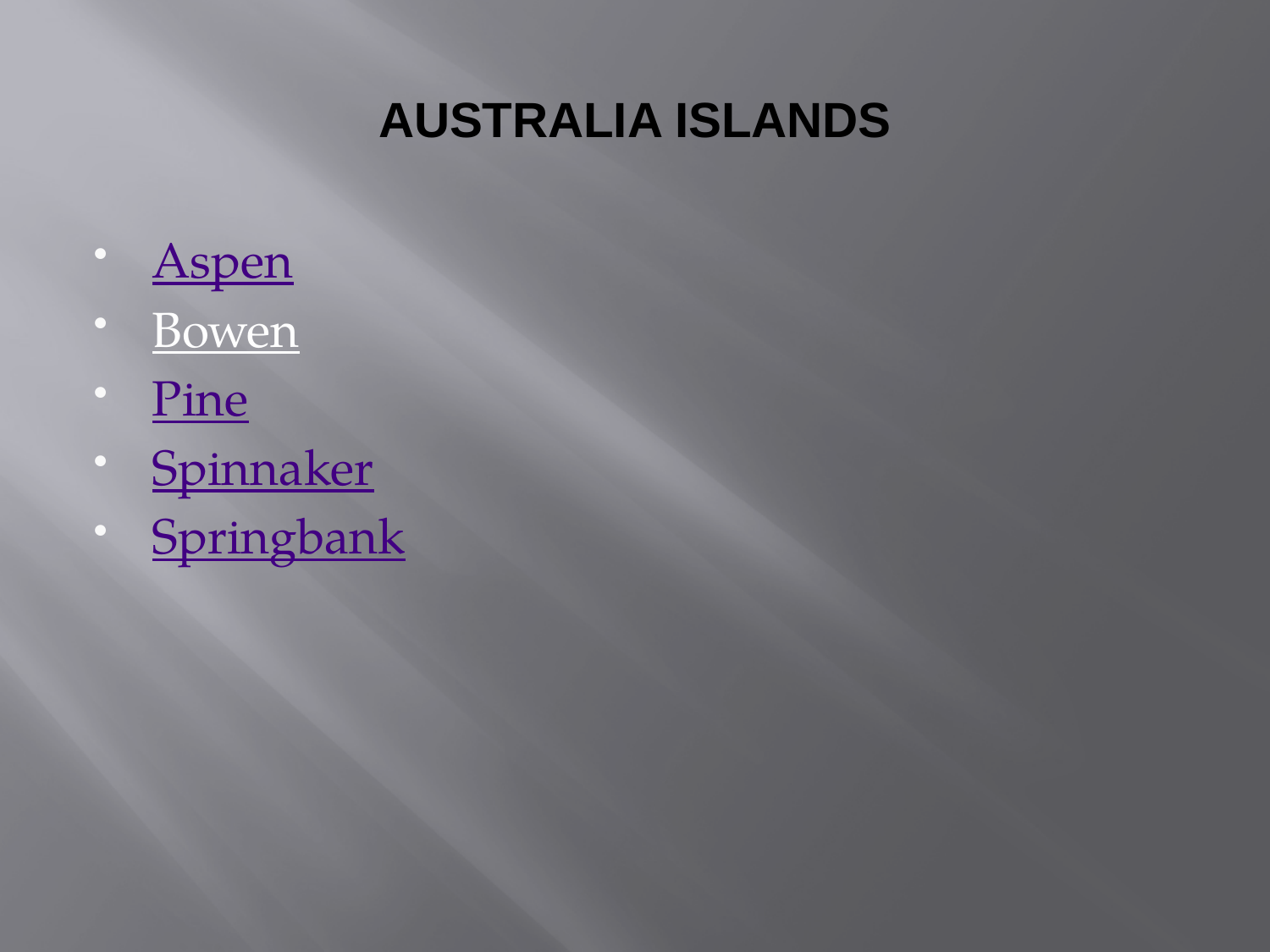

# AUSTRALIA ISLANDS
Aspen
Bowen
Pine
Spinnaker
Springbank